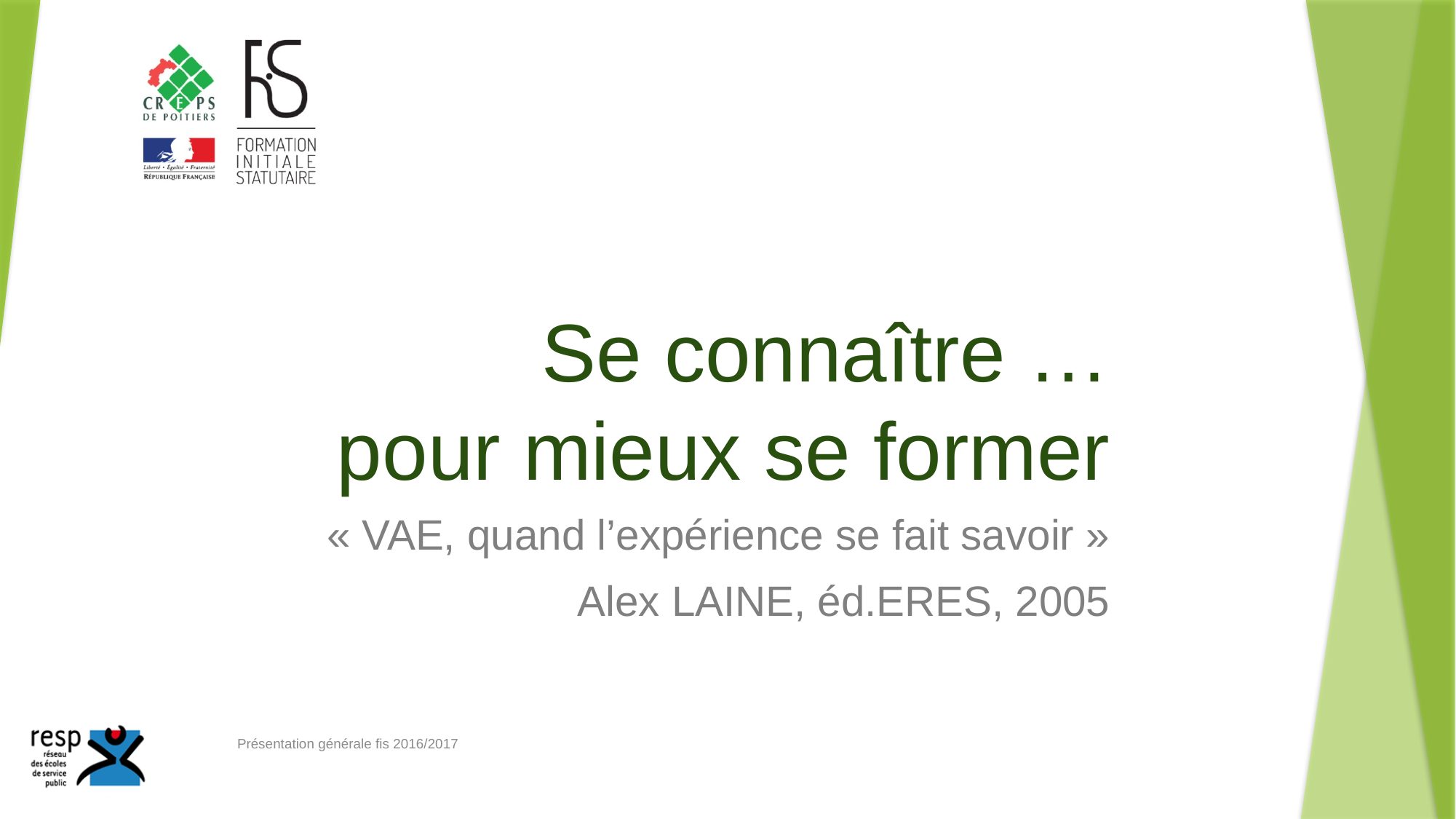

# Se connaître … pour mieux se former
« VAE, quand l’expérience se fait savoir »
Alex LAINE, éd.ERES, 2005
Présentation générale fis 2016/2017